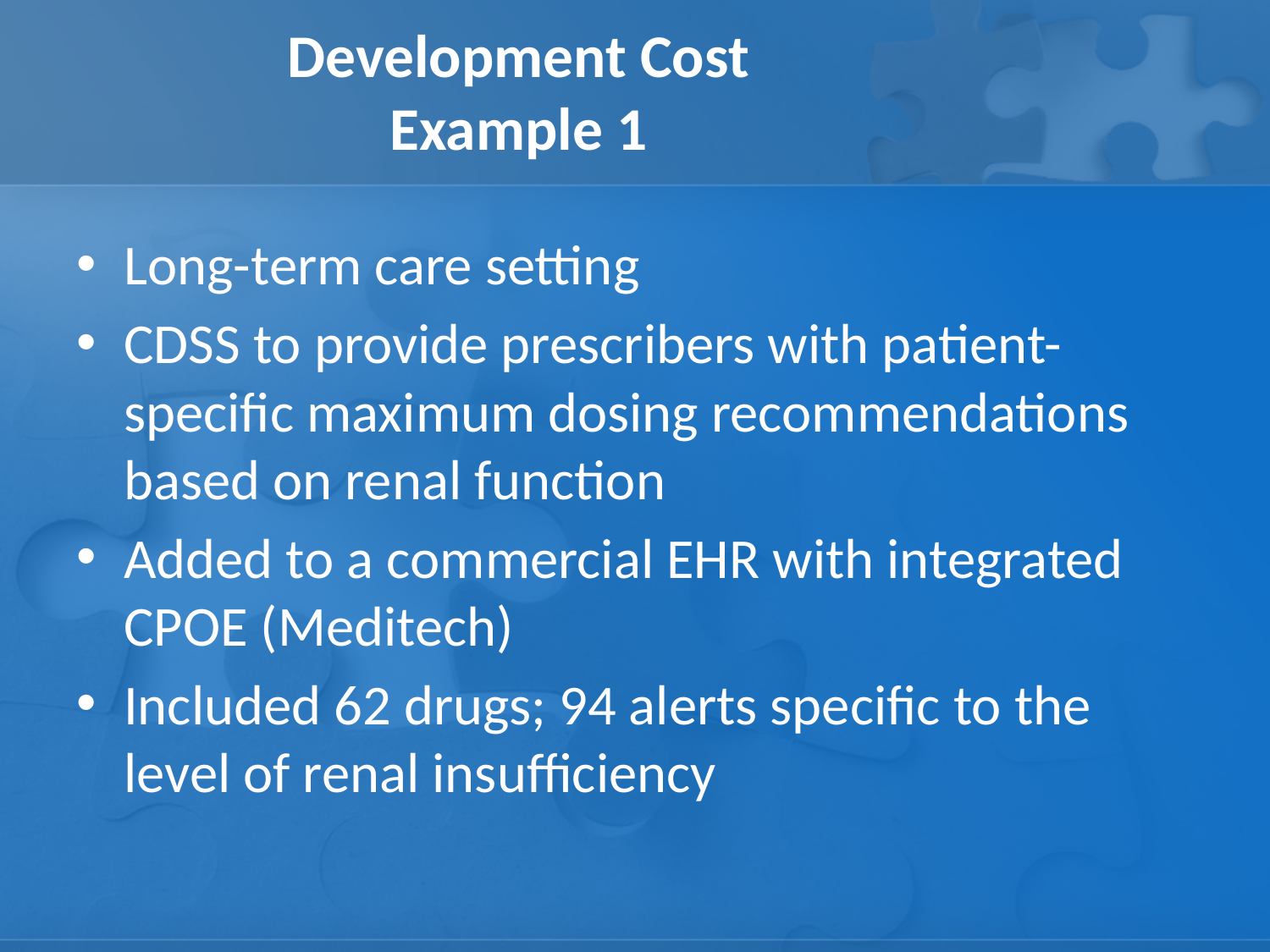

# Development Cost Example 1
Long-term care setting
CDSS to provide prescribers with patient-specific maximum dosing recommendations based on renal function
Added to a commercial EHR with integrated CPOE (Meditech)
Included 62 drugs; 94 alerts specific to the level of renal insufficiency